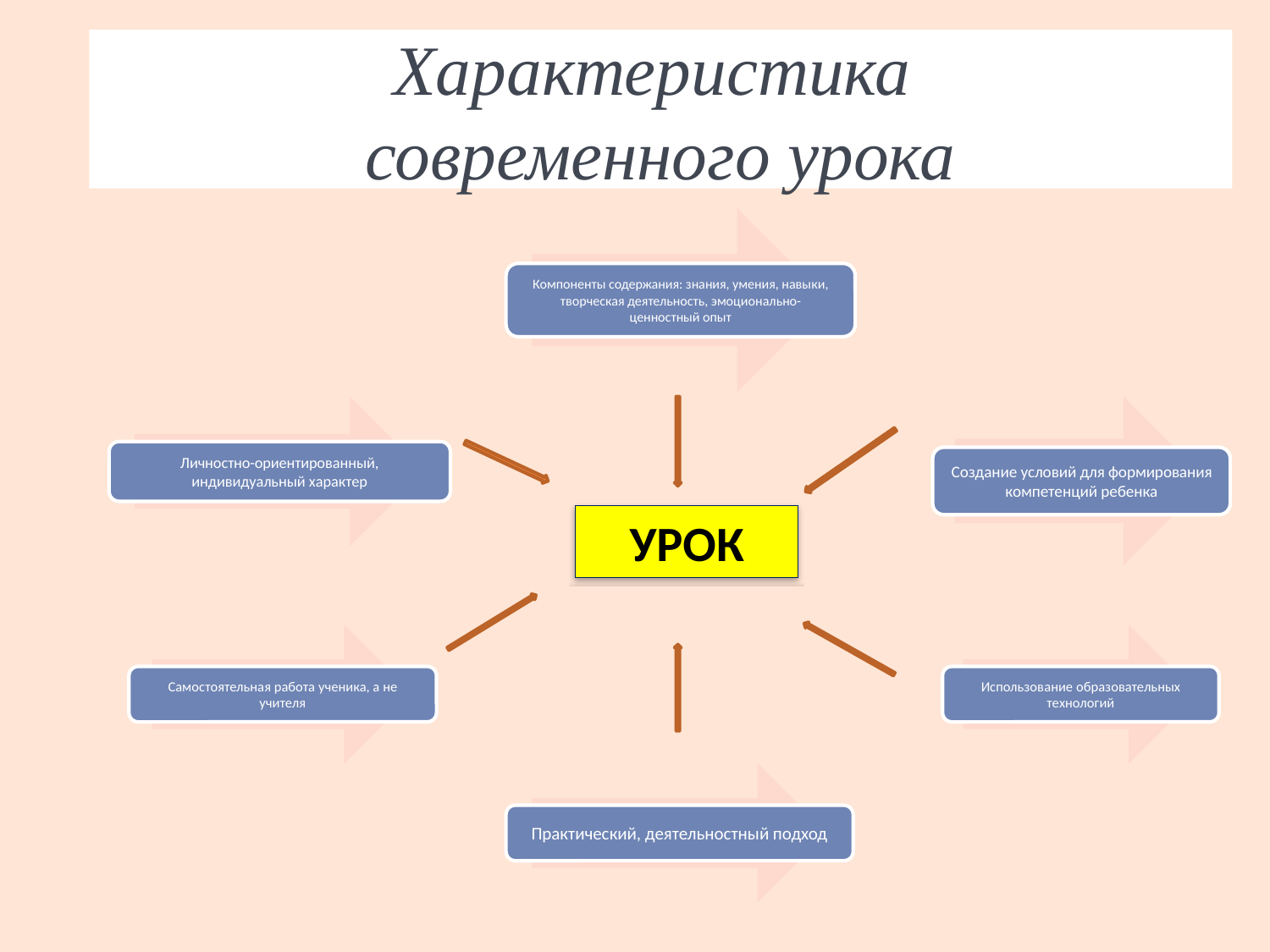

Характеристика
современного урока
Компоненты содержания: знания, умения, навыки, творческая деятельность, эмоционально- ценностный опыт
Личностно-ориентированный, индивидуальный характер

Создание условий для формирования компетенций ребенка

УРОК

Самостоятельная работа ученика, а не учителя
Использование образовательных технологий

Практический, деятельностный подход